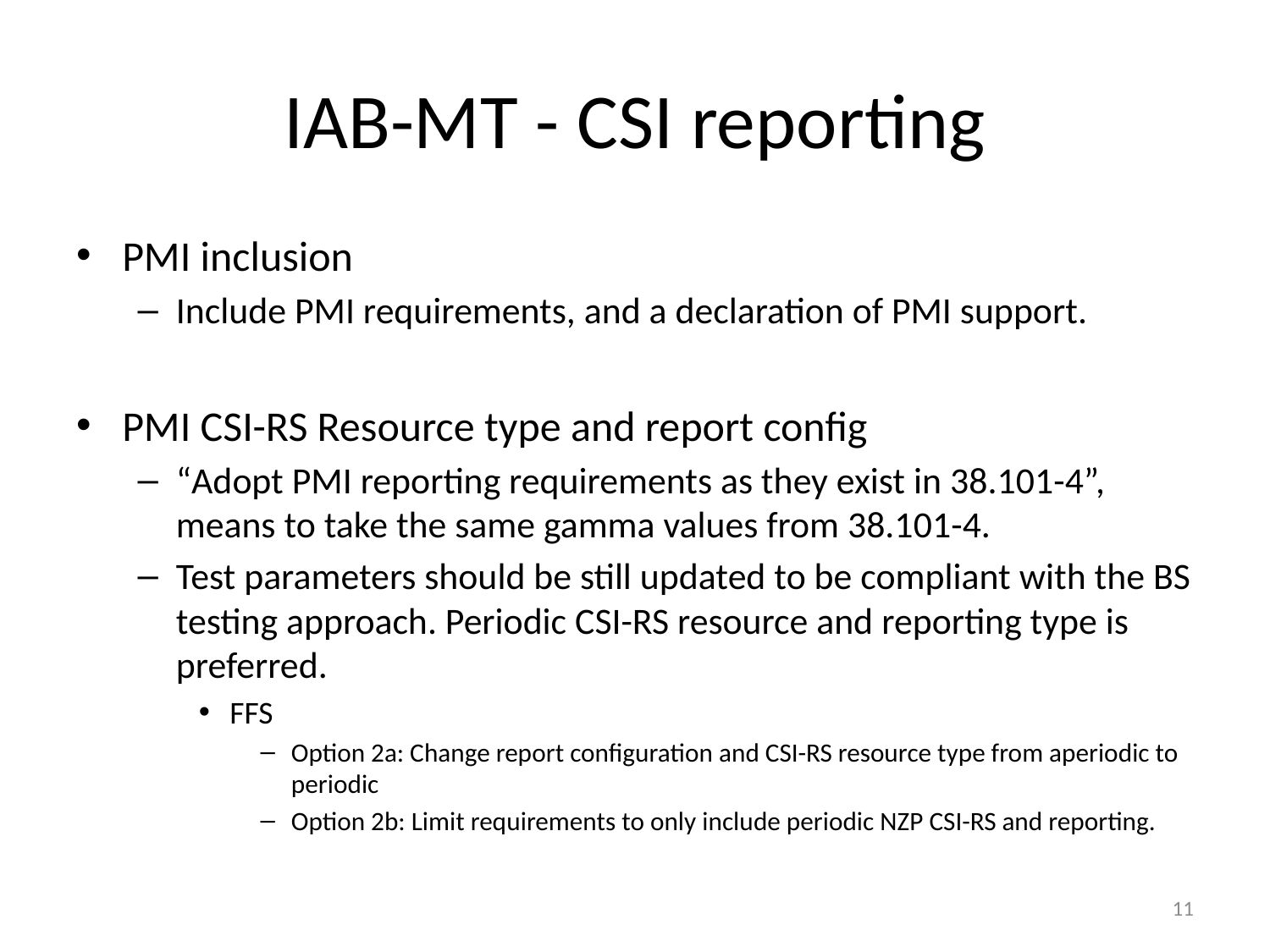

# IAB-MT - CSI reporting
PMI inclusion
Include PMI requirements, and a declaration of PMI support.

PMI CSI-RS Resource type and report config
“Adopt PMI reporting requirements as they exist in 38.101-4”, means to take the same gamma values from 38.101-4.
Test parameters should be still updated to be compliant with the BS testing approach. Periodic CSI-RS resource and reporting type is preferred.
FFS
Option 2a: Change report configuration and CSI-RS resource type from aperiodic to periodic
Option 2b: Limit requirements to only include periodic NZP CSI-RS and reporting.
11